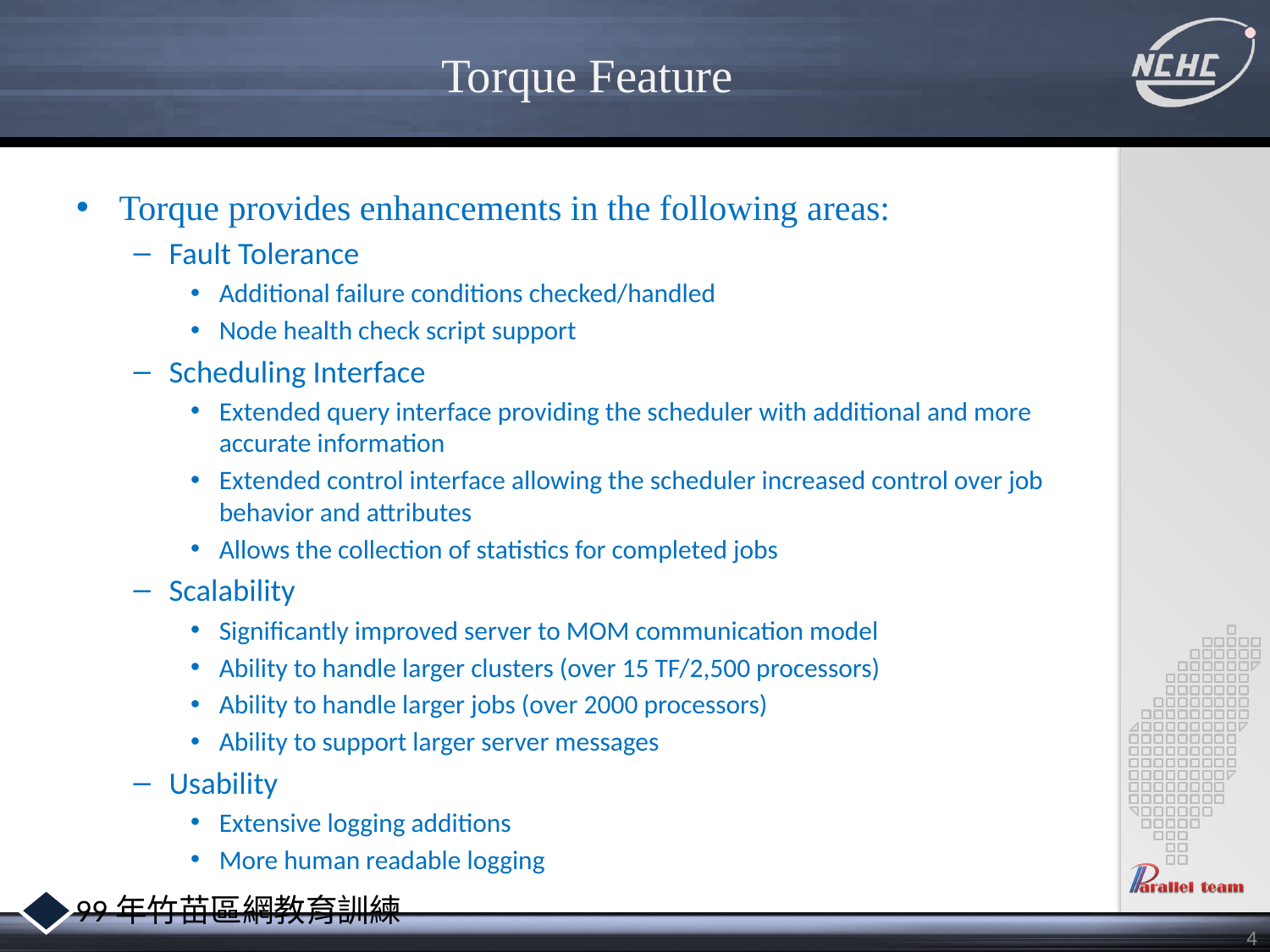

# Torque Feature
Torque provides enhancements in the following areas:
Fault Tolerance
Additional failure conditions checked/handled
Node health check script support
Scheduling Interface
Extended query interface providing the scheduler with additional and more accurate information
Extended control interface allowing the scheduler increased control over job behavior and attributes
Allows the collection of statistics for completed jobs
Scalability
Significantly improved server to MOM communication model
Ability to handle larger clusters (over 15 TF/2,500 processors)
Ability to handle larger jobs (over 2000 processors)
Ability to support larger server messages
Usability
Extensive logging additions
More human readable logging

4